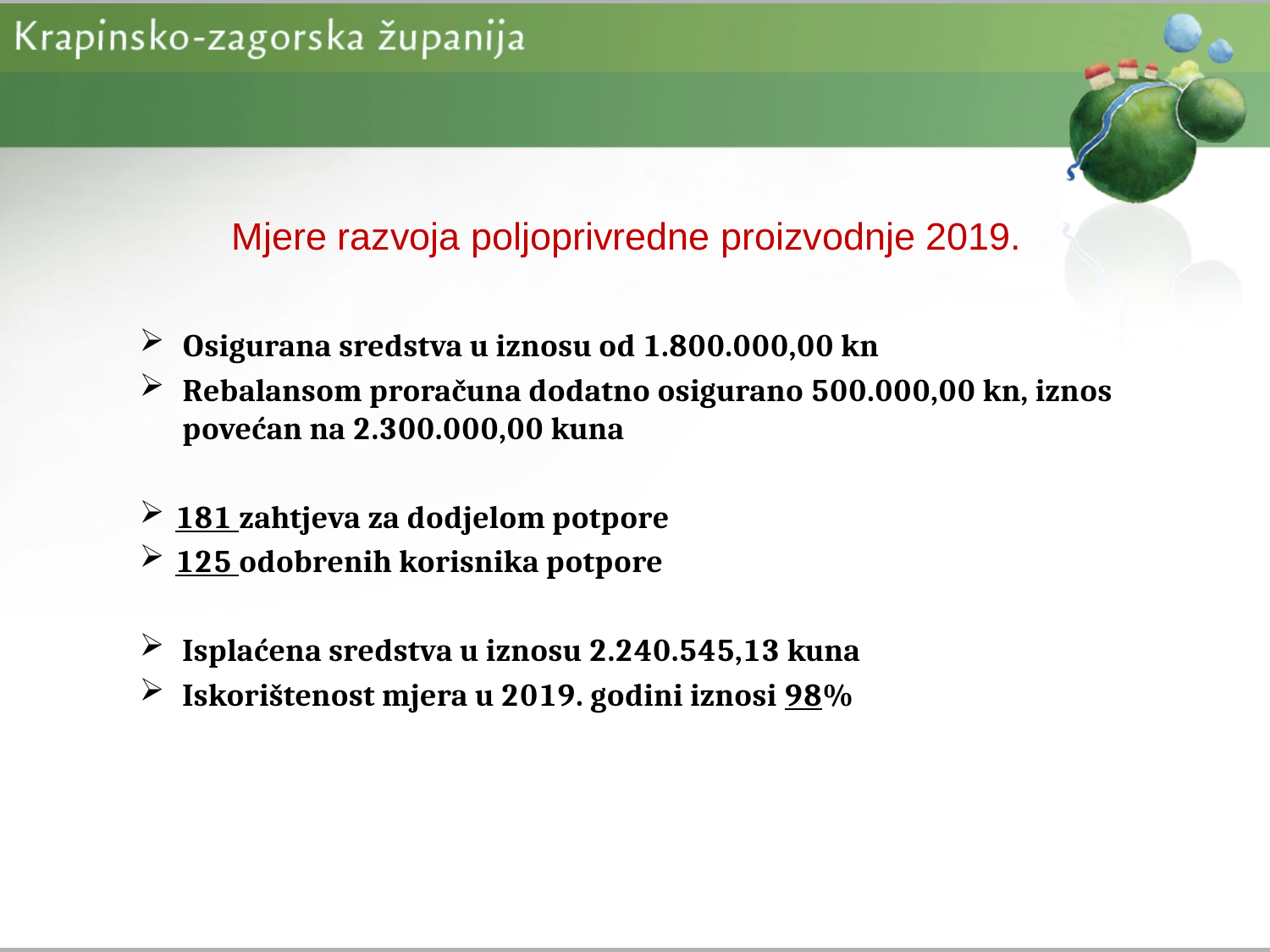

Mjere razvoja poljoprivredne proizvodnje 2019.

Osigurana sredstva u iznosu od 1.800.000,00 kn
Rebalansom proračuna dodatno osigurano 500.000,00 kn, iznos povećan na 2.300.000,00 kuna

181 zahtjeva za dodjelom potpore
125 odobrenih korisnika potpore

Isplaćena sredstva u iznosu 2.240.545,13 kuna
Iskorištenost mjera u 2019. godini iznosi 98%